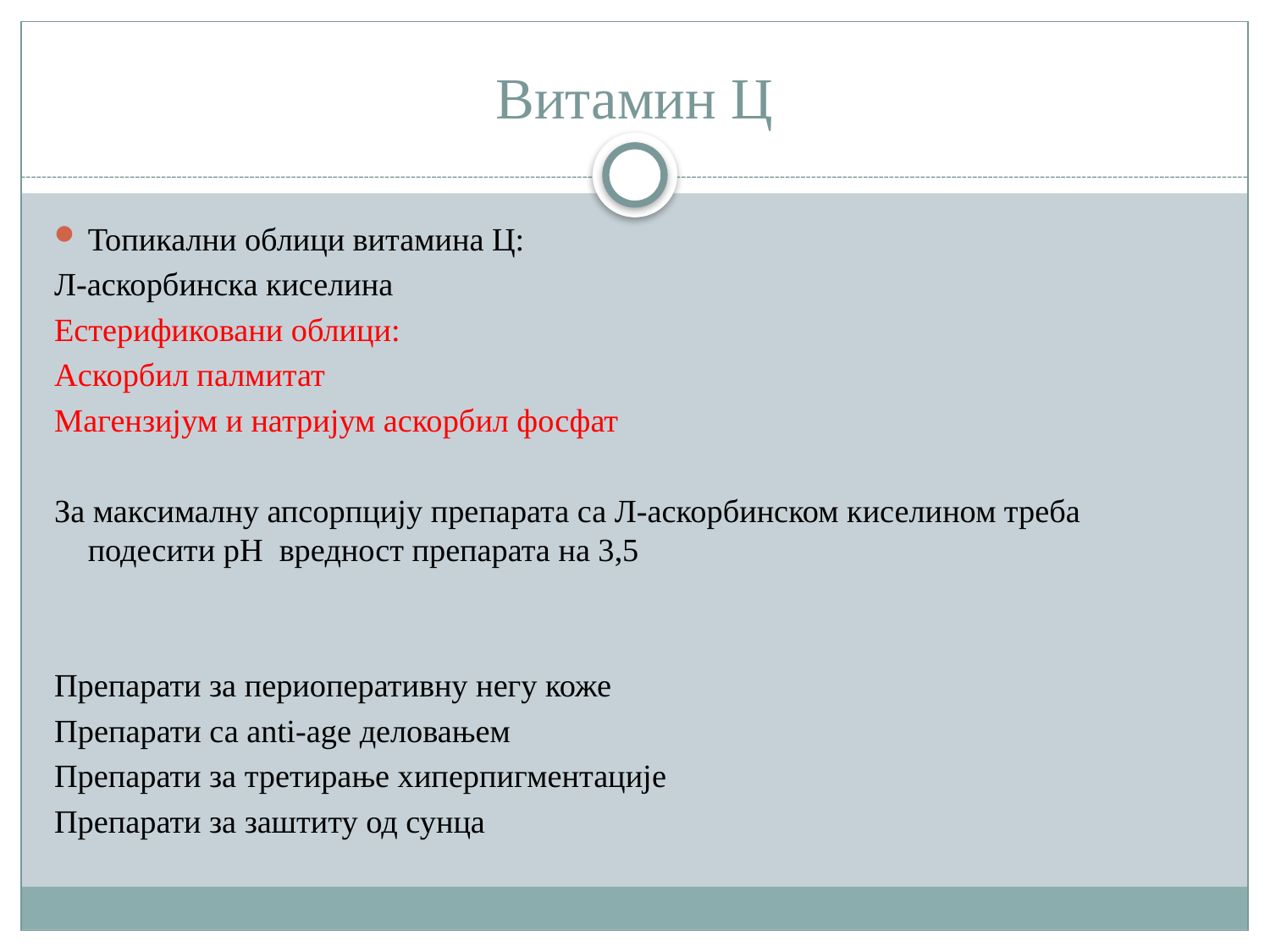

# Витамин Ц
Топикални облици витамина Ц:
Л-аскорбинска киселина
Естерификовани облици:
Аскорбил палмитат
Магензијум и натријум аскорбил фосфат

За максималну апсорпцију препарата са Л-аскорбинском киселином треба подесити pH  вредност препарата на 3,5

Препарати за периоперативну негу коже
Препарати са anti-age деловањем
Препарати за третирање хиперпигментације
Препарати за заштиту од сунца